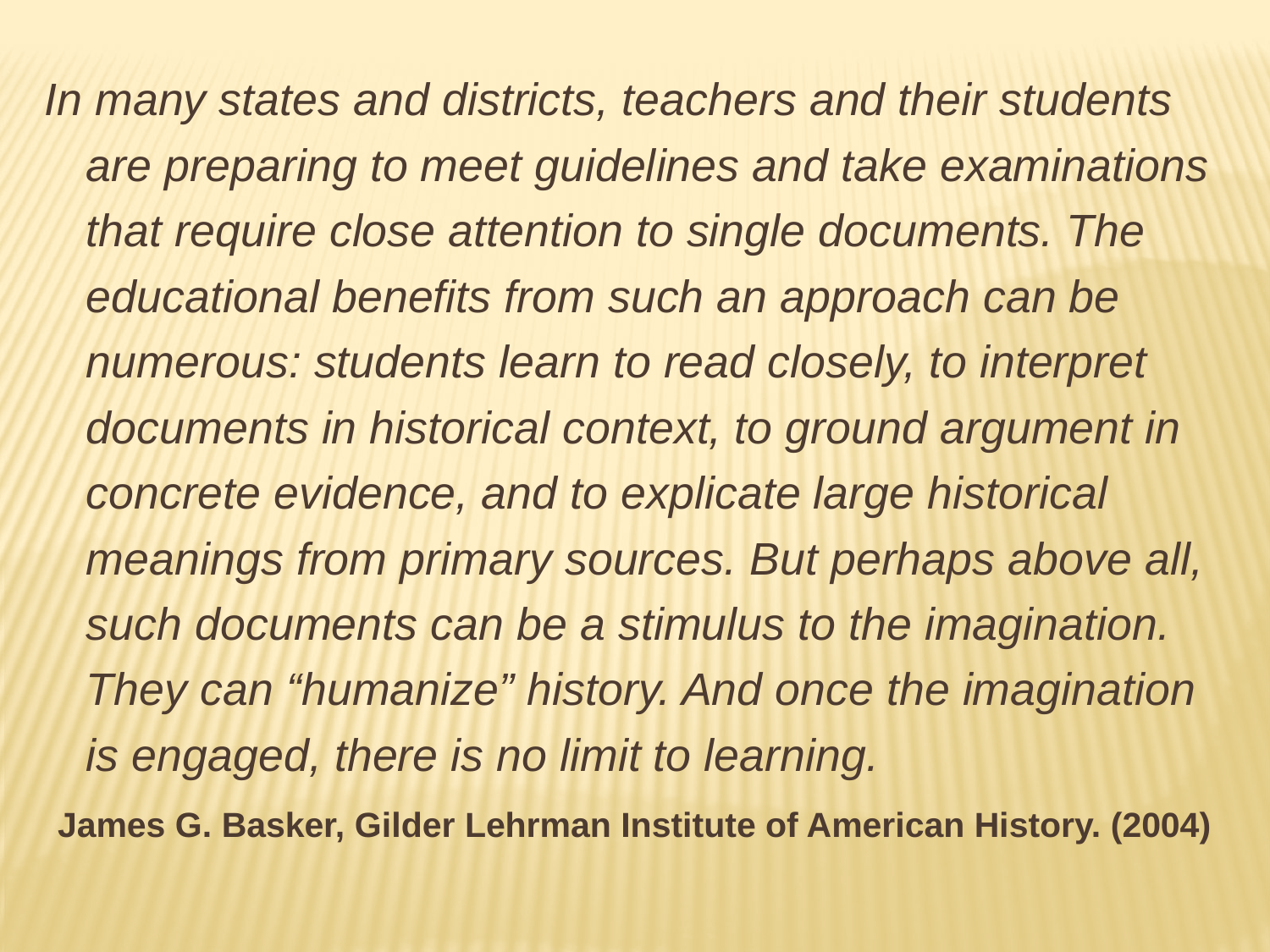

In many states and districts, teachers and their students are preparing to meet guidelines and take examinations that require close attention to single documents. The educational benefits from such an approach can be numerous: students learn to read closely, to interpret documents in historical context, to ground argument in concrete evidence, and to explicate large historical meanings from primary sources. But perhaps above all, such documents can be a stimulus to the imagination. They can “humanize” history. And once the imagination is engaged, there is no limit to learning.

James G. Basker, Gilder Lehrman Institute of American History. (2004)